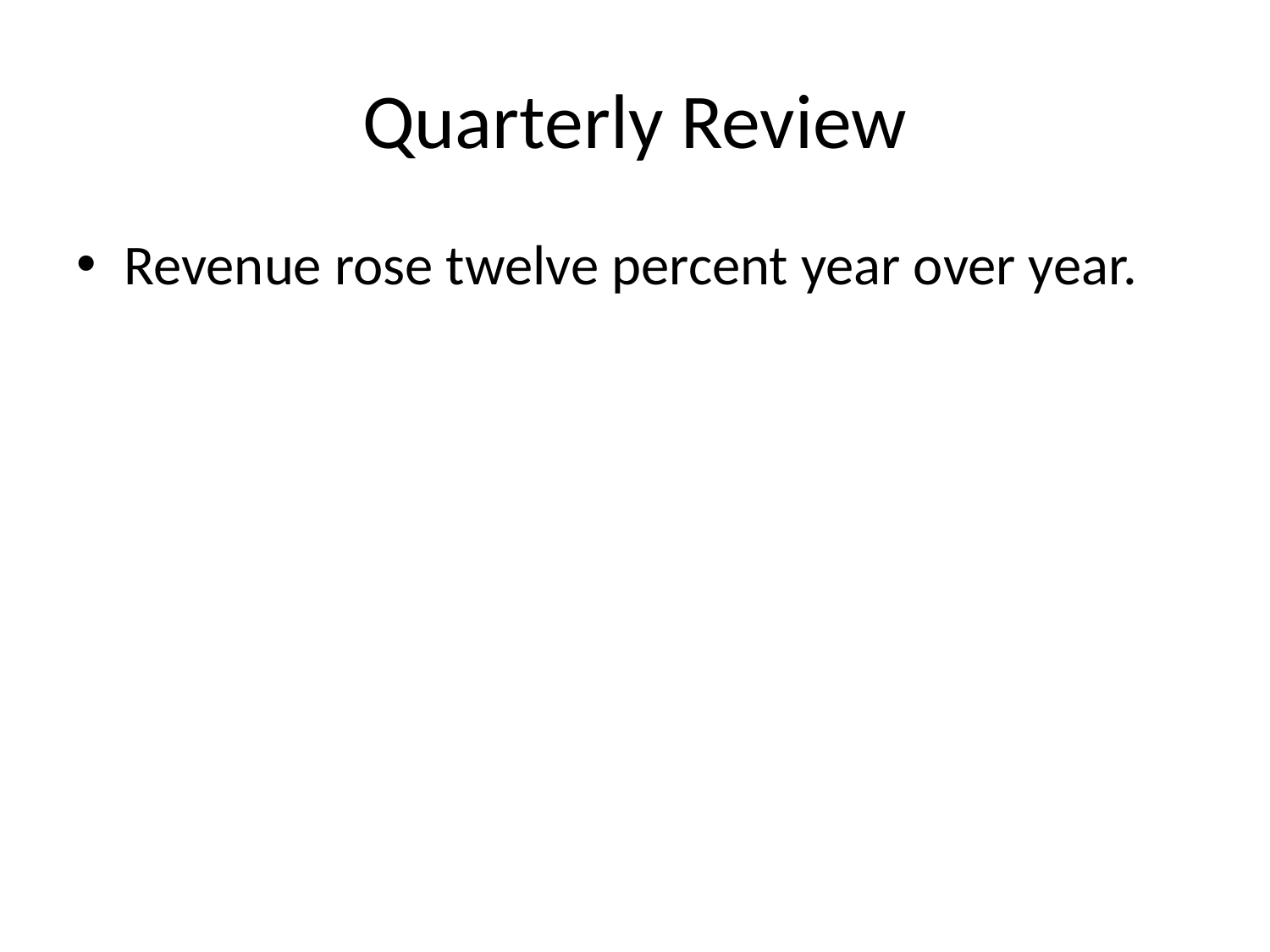

# Quarterly Review
Revenue rose twelve percent year over year.